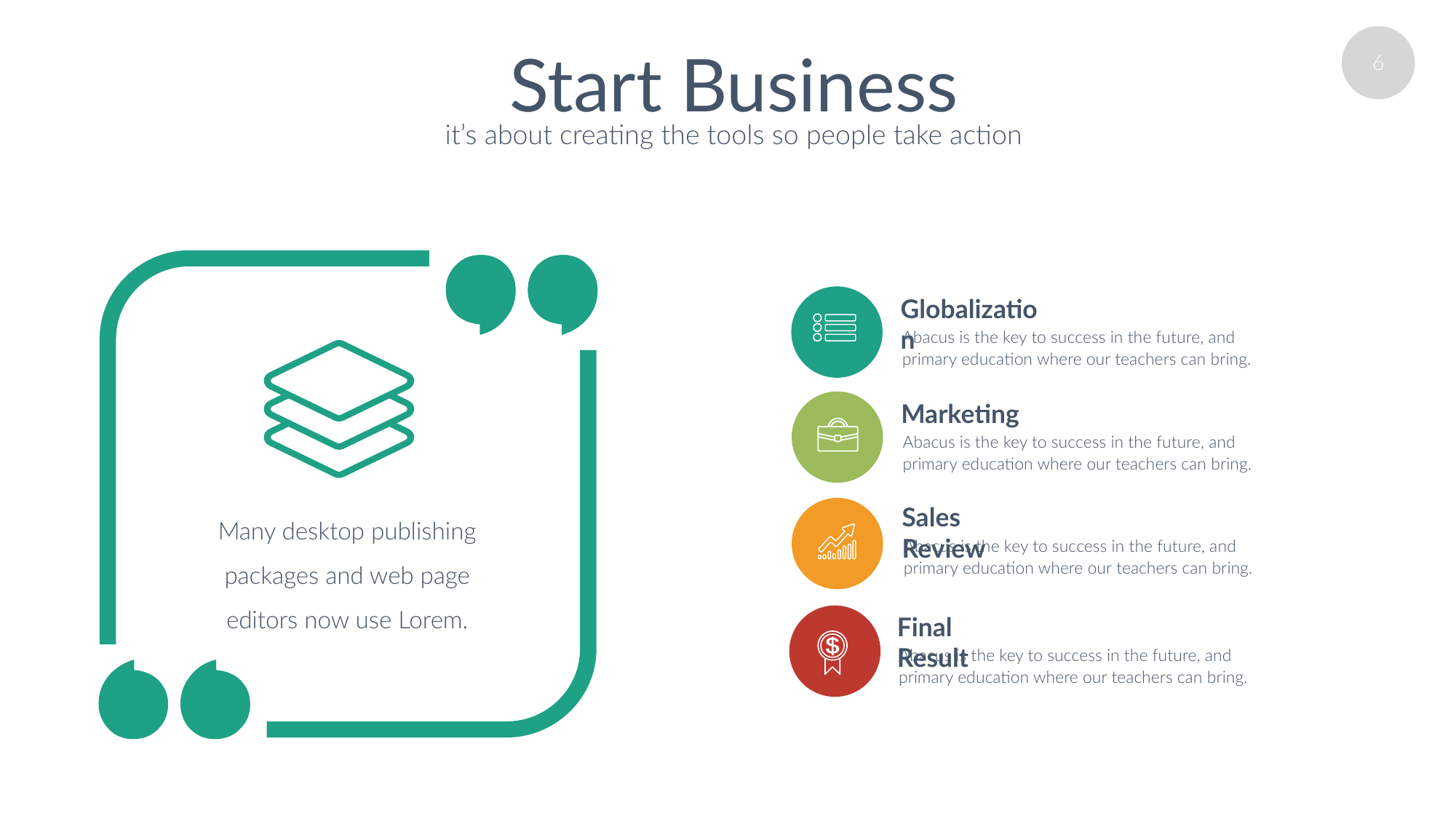

# Start Business
it’s about creating the tools so people take action

Globalization

Abacus is the key to success in the future, and primary education where our teachers can bring.

Marketing

Abacus is the key to success in the future, and primary education where our teachers can bring.
Many desktop publishing packages and web page editors now use Lorem.
Sales Review

Abacus is the key to success in the future, and primary education where our teachers can bring.
Final Result

Abacus is the key to success in the future, and primary education where our teachers can bring.